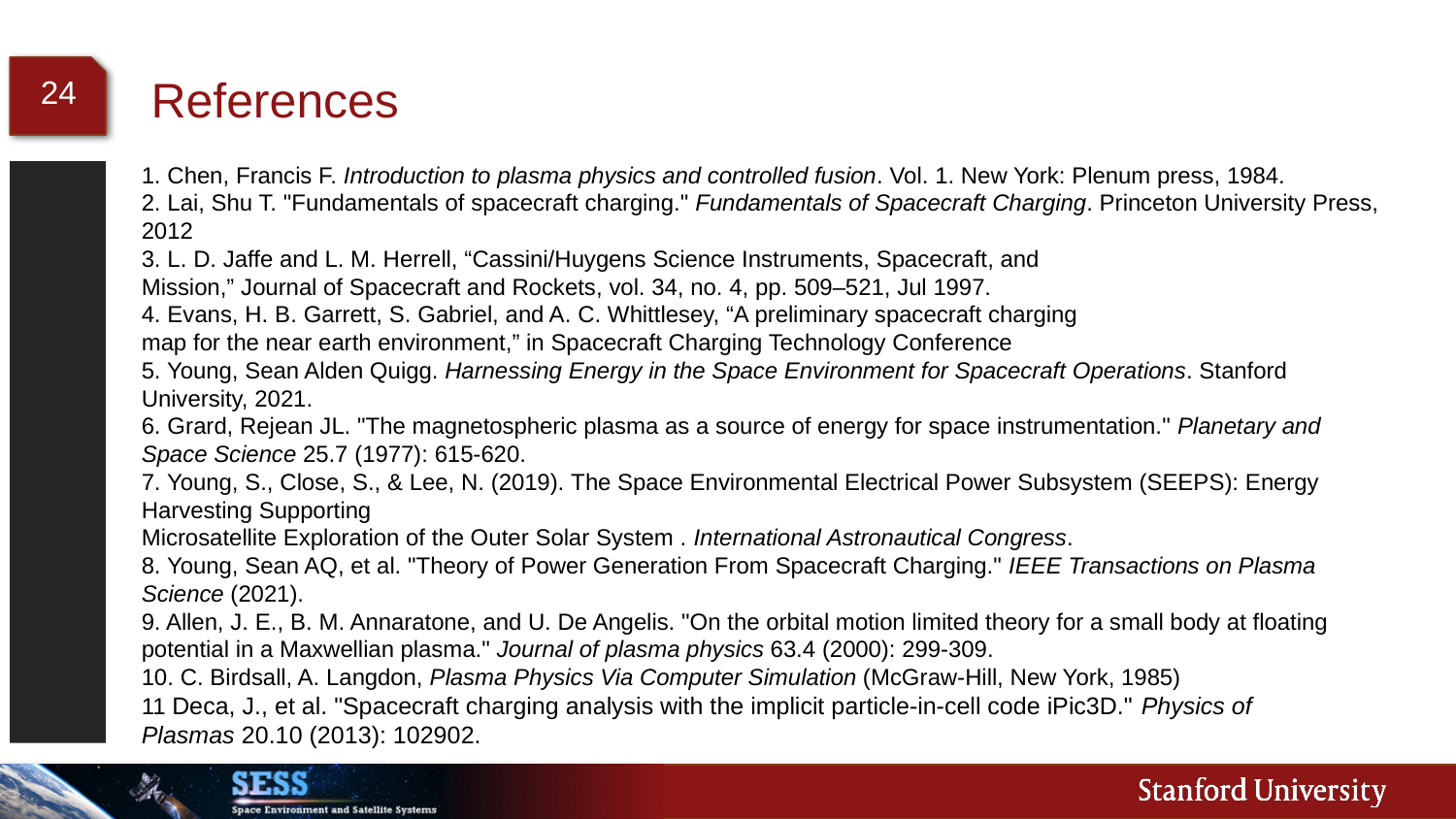

# References
24
1. Chen, Francis F. Introduction to plasma physics and controlled fusion. Vol. 1. New York: Plenum press, 1984.
2. Lai, Shu T. "Fundamentals of spacecraft charging." Fundamentals of Spacecraft Charging. Princeton University Press, 2012
3. L. D. Jaffe and L. M. Herrell, “Cassini/Huygens Science Instruments, Spacecraft, and
Mission,” Journal of Spacecraft and Rockets, vol. 34, no. 4, pp. 509–521, Jul 1997.
4. Evans, H. B. Garrett, S. Gabriel, and A. C. Whittlesey, “A preliminary spacecraft charging
map for the near earth environment,” in Spacecraft Charging Technology Conference
5. Young, Sean Alden Quigg. Harnessing Energy in the Space Environment for Spacecraft Operations. Stanford University, 2021.
6. Grard, Rejean JL. "The magnetospheric plasma as a source of energy for space instrumentation." Planetary and Space Science 25.7 (1977): 615-620.
7. Young, S., Close, S., & Lee, N. (2019). The Space Environmental Electrical Power Subsystem (SEEPS): Energy Harvesting Supporting
Microsatellite Exploration of the Outer Solar System . International Astronautical Congress.
8. Young, Sean AQ, et al. "Theory of Power Generation From Spacecraft Charging." IEEE Transactions on Plasma Science (2021).
9. Allen, J. E., B. M. Annaratone, and U. De Angelis. "On the orbital motion limited theory for a small body at floating potential in a Maxwellian plasma." Journal of plasma physics 63.4 (2000): 299-309.
10. C. Birdsall, A. Langdon, Plasma Physics Via Computer Simulation (McGraw-Hill, New York, 1985)
11 Deca, J., et al. "Spacecraft charging analysis with the implicit particle-in-cell code iPic3D." Physics of Plasmas 20.10 (2013): 102902.